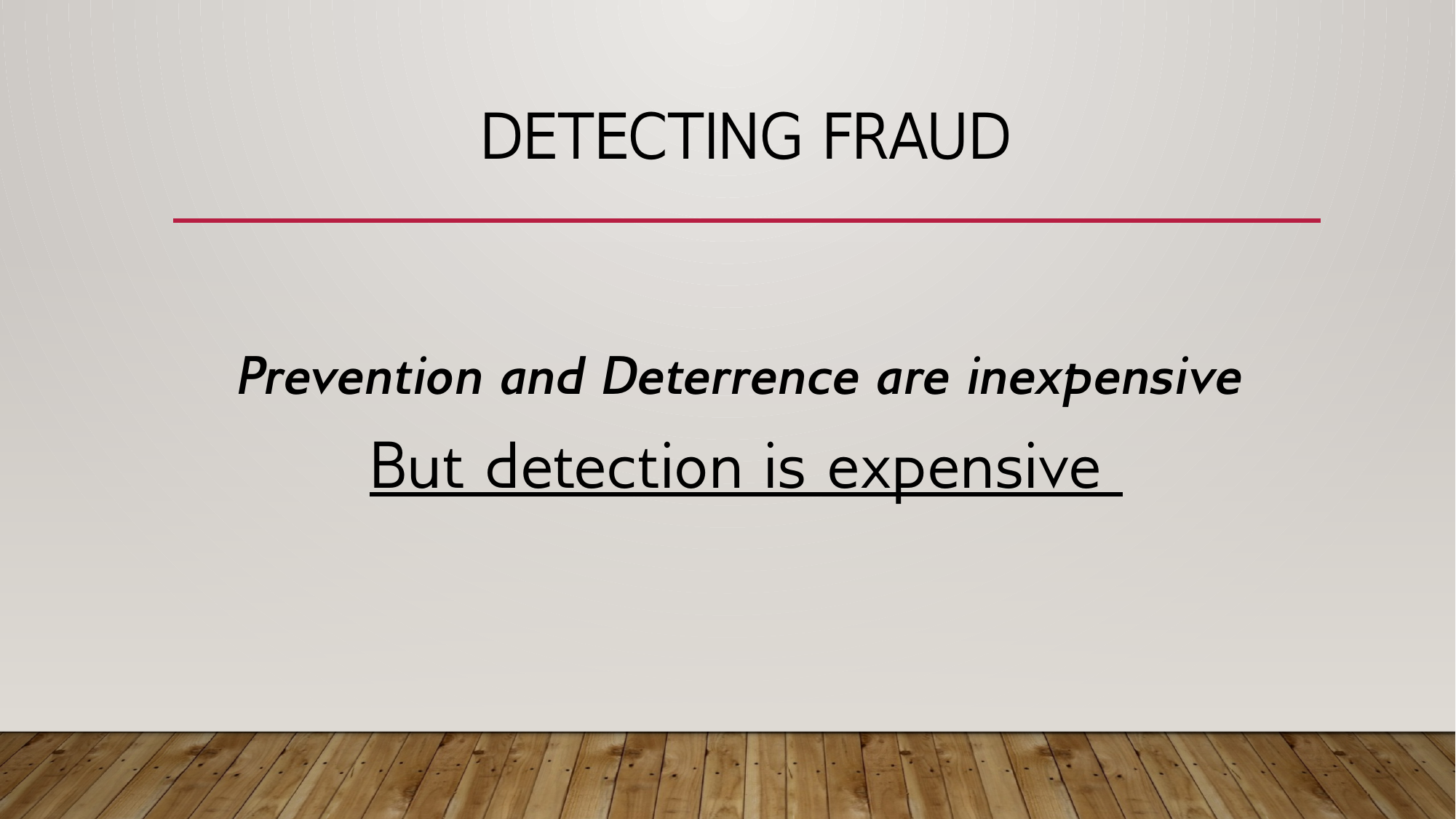

# Detecting Fraud

Prevention and Deterrence are inexpensive  But detection is expensive